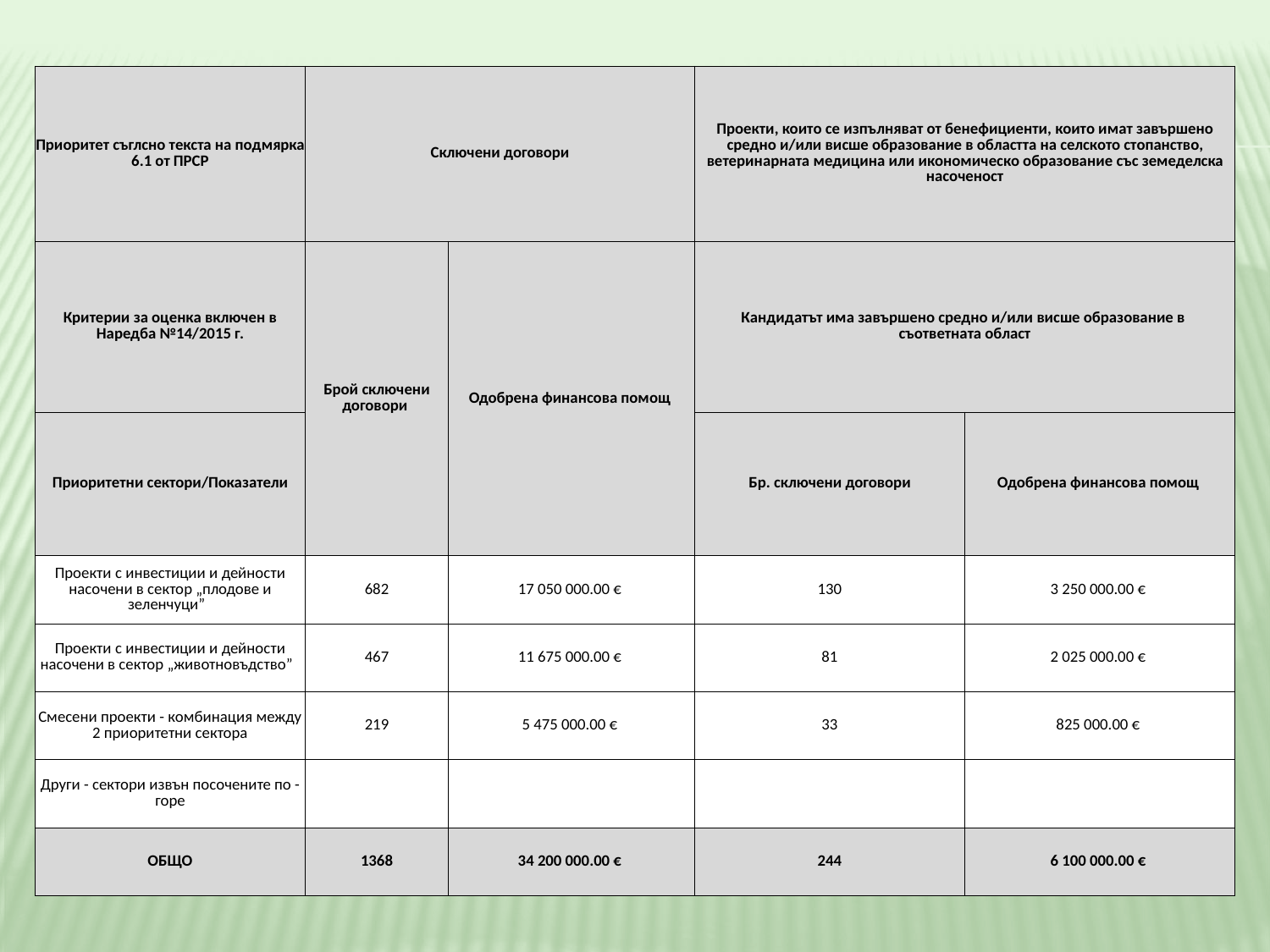

| Приоритет съглсно текста на подмярка 6.1 от ПРСР | Сключени договори |  | Проекти, които се изпълняват от бенефициенти, които имат завършено средно и/или висше образование в областта на селското стопанство, ветеринарната медицина или икономическо образование със земеделска насоченост |  |
| --- | --- | --- | --- | --- |
| Критерии за оценка включен в Наредба №14/2015 г. | Брой сключени договори | Одобрена финансова помощ | Кандидатът има завършено средно и/или висше образование в съответната област |  |
| Приоритетни сектори/Показатели |  |  | Бр. сключени договори | Одобрена финансова помощ |
| Проекти с инвестиции и дейности насочени в сектор „плодове и зеленчуци” | 682 | 17 050 000.00 € | 130 | 3 250 000.00 € |
| Проекти с инвестиции и дейности насочени в сектор „животновъдство” | 467 | 11 675 000.00 € | 81 | 2 025 000.00 € |
| Смесени проекти - комбинация между 2 приоритетни сектора | 219 | 5 475 000.00 € | 33 | 825 000.00 € |
| Други - сектори извън посочените по - горе |  |  |  |  |
| ОБЩО | 1368 | 34 200 000.00 € | 244 | 6 100 000.00 € |